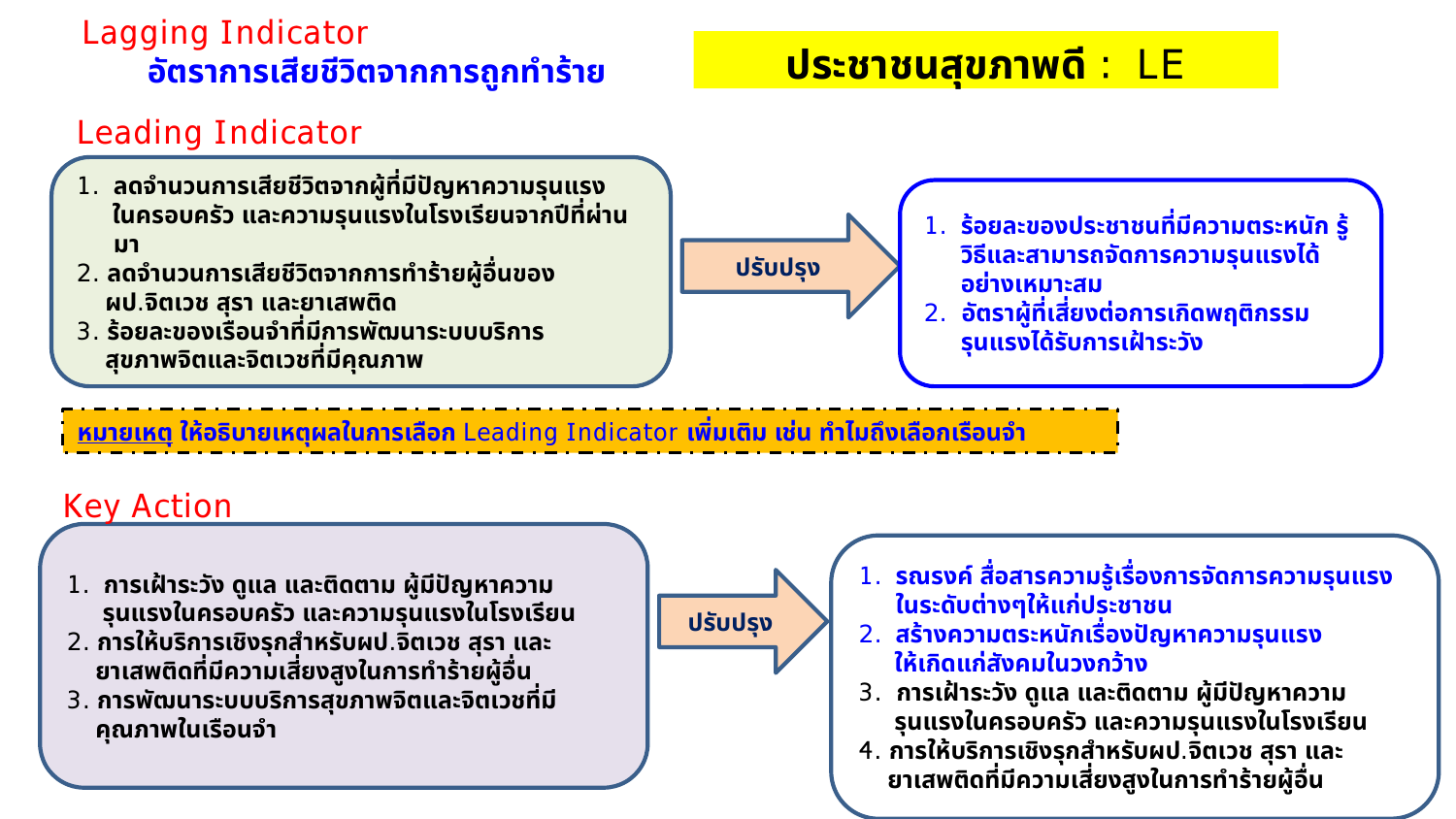

# Lagging Indicator อัตราการเสียชีวิตจากการถูกทำร้าย Leading Indicator
ประชาชนสุขภาพดี :  LE

ลดจำนวนการเสียชีวิตจากผู้ที่มีปัญหาความรุนแรง
     ในครอบครัว และความรุนแรงในโรงเรียนจากปีที่ผ่านมา
2. ลดจำนวนการเสียชีวิตจากการทำร้ายผู้อื่นของ
    ผป.จิตเวช สุรา และยาเสพติด
3. ร้อยละของเรือนจำที่มีการพัฒนาระบบบริการ
    สุขภาพจิตและจิตเวชที่มีคุณภาพ

ร้อยละของประชาชนที่มีความตระหนัก รู้วิธีและสามารถจัดการความรุนแรงได้อย่างเหมาะสม
2.  อัตราผู้ที่เสี่ยงต่อการเกิดพฤติกรรมรุนแรงได้รับการเฝ้าระวัง
ปรับปรุง
หมายเหตุ ให้อธิบายเหตุผลในการเลือก Leading Indicator เพิ่มเติม เช่น ทำไมถึงเลือกเรือนจำ
Key Action
การเฝ้าระวัง ดูแล และติดตาม ผู้มีปัญหาความ
     รุนแรงในครอบครัว และความรุนแรงในโรงเรียน
2. การให้บริการเชิงรุกสำหรับผป.จิตเวช สุรา และ
    ยาเสพติดที่มีความเสี่ยงสูงในการทำร้ายผู้อื่น
3. การพัฒนาระบบบริการสุขภาพจิตและจิตเวชที่มี
    คุณภาพในเรือนจำ
รณรงค์ สื่อสารความรู้เรื่องการจัดการความรุนแรงในระดับต่างๆให้แก่ประชาชน
สร้างความตระหนักเรื่องปัญหาความรุนแรง
     ให้เกิดแก่สังคมในวงกว้าง
3.  การเฝ้าระวัง ดูแล และติดตาม ผู้มีปัญหาความ
     รุนแรงในครอบครัว และความรุนแรงในโรงเรียน
4. การให้บริการเชิงรุกสำหรับผป.จิตเวช สุรา และ
    ยาเสพติดที่มีความเสี่ยงสูงในการทำร้ายผู้อื่น
ปรับปรุง